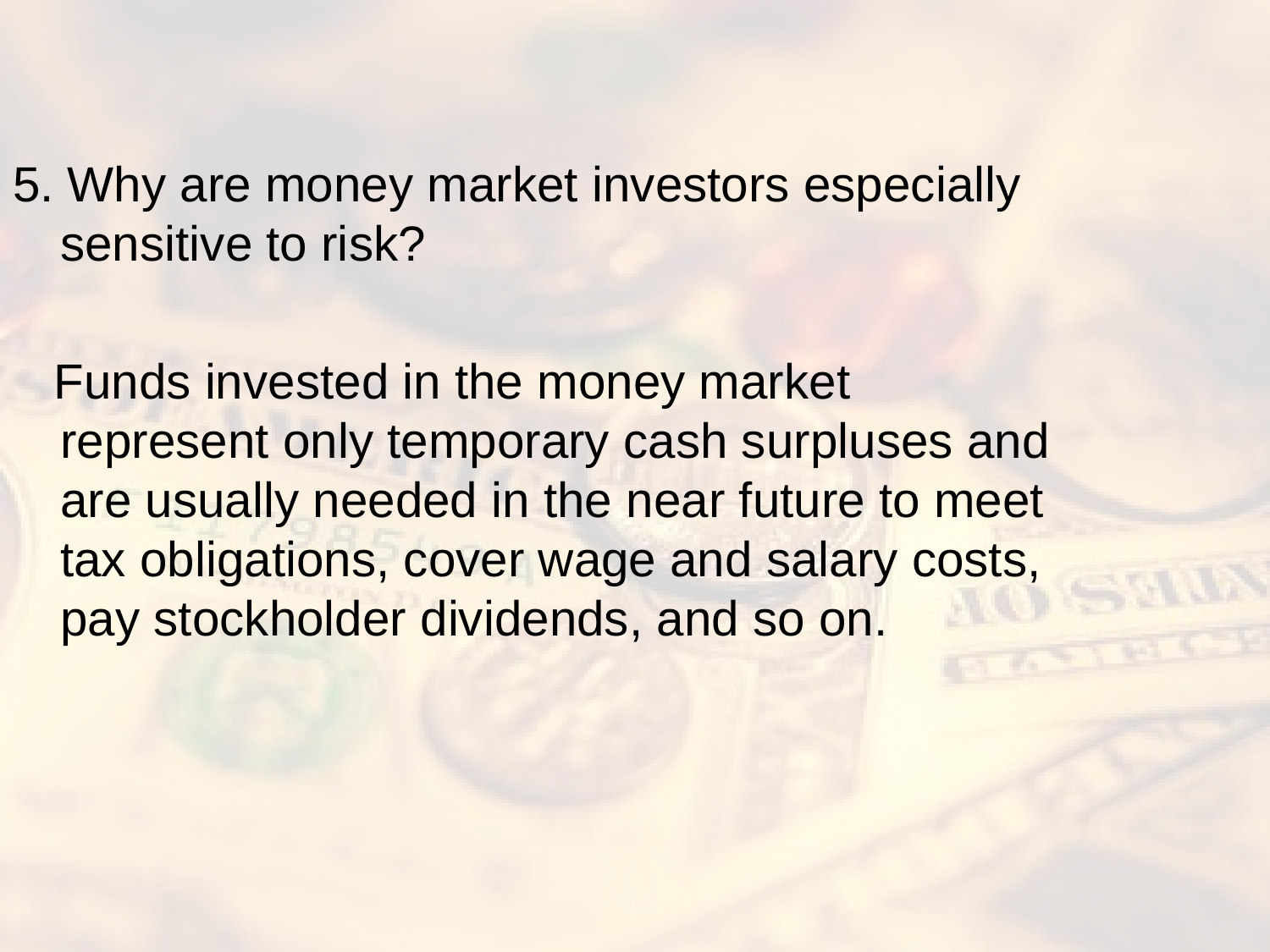

#
5. Why are money market investors especially sensitive to risk?

   Funds invested in the money market represent only temporary cash surpluses and are usually needed in the near future to meet tax obligations, cover wage and salary costs, pay stockholder dividends, and so on.